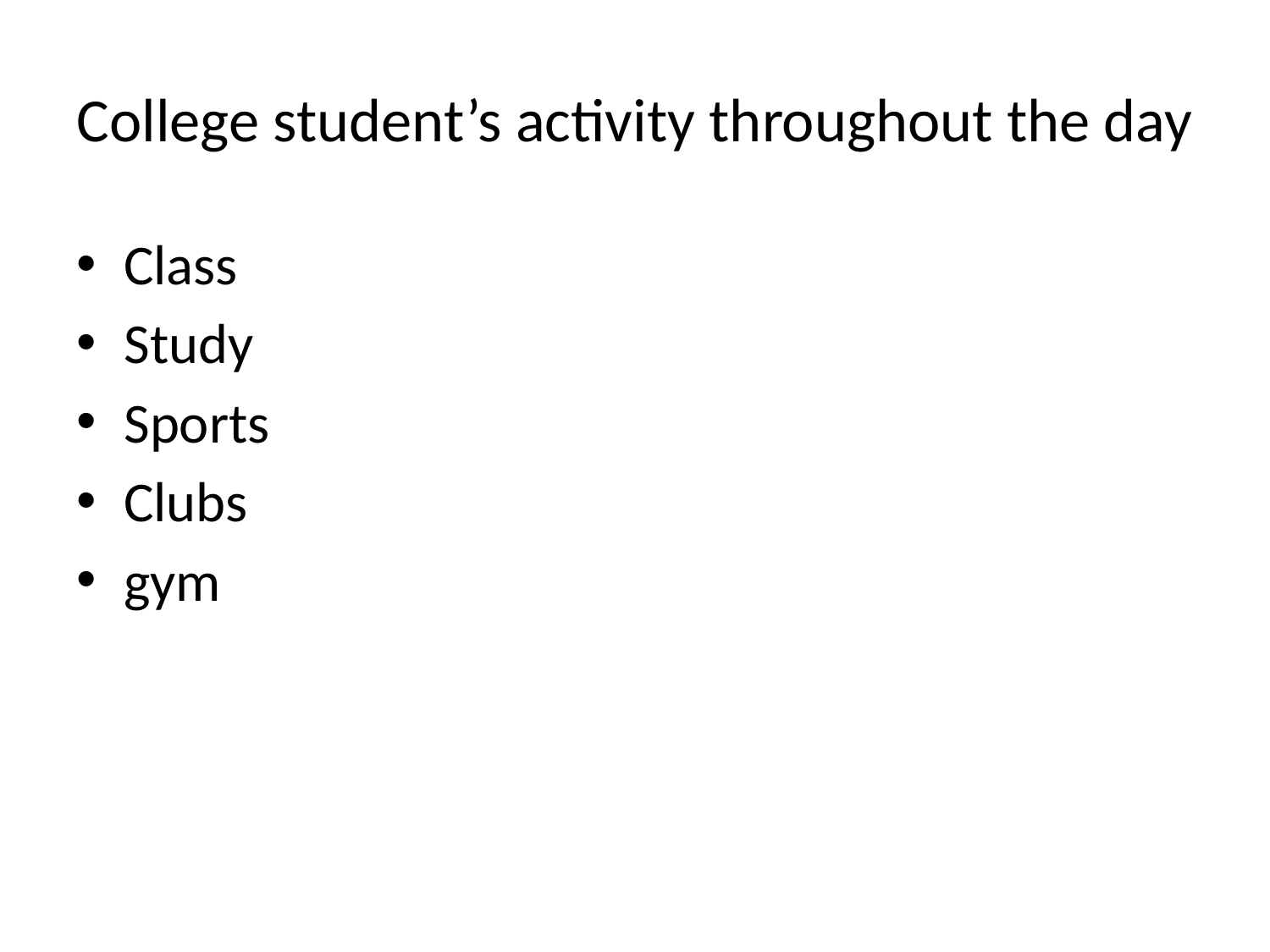

# College student’s activity throughout the day
Class
Study
Sports
Clubs
gym